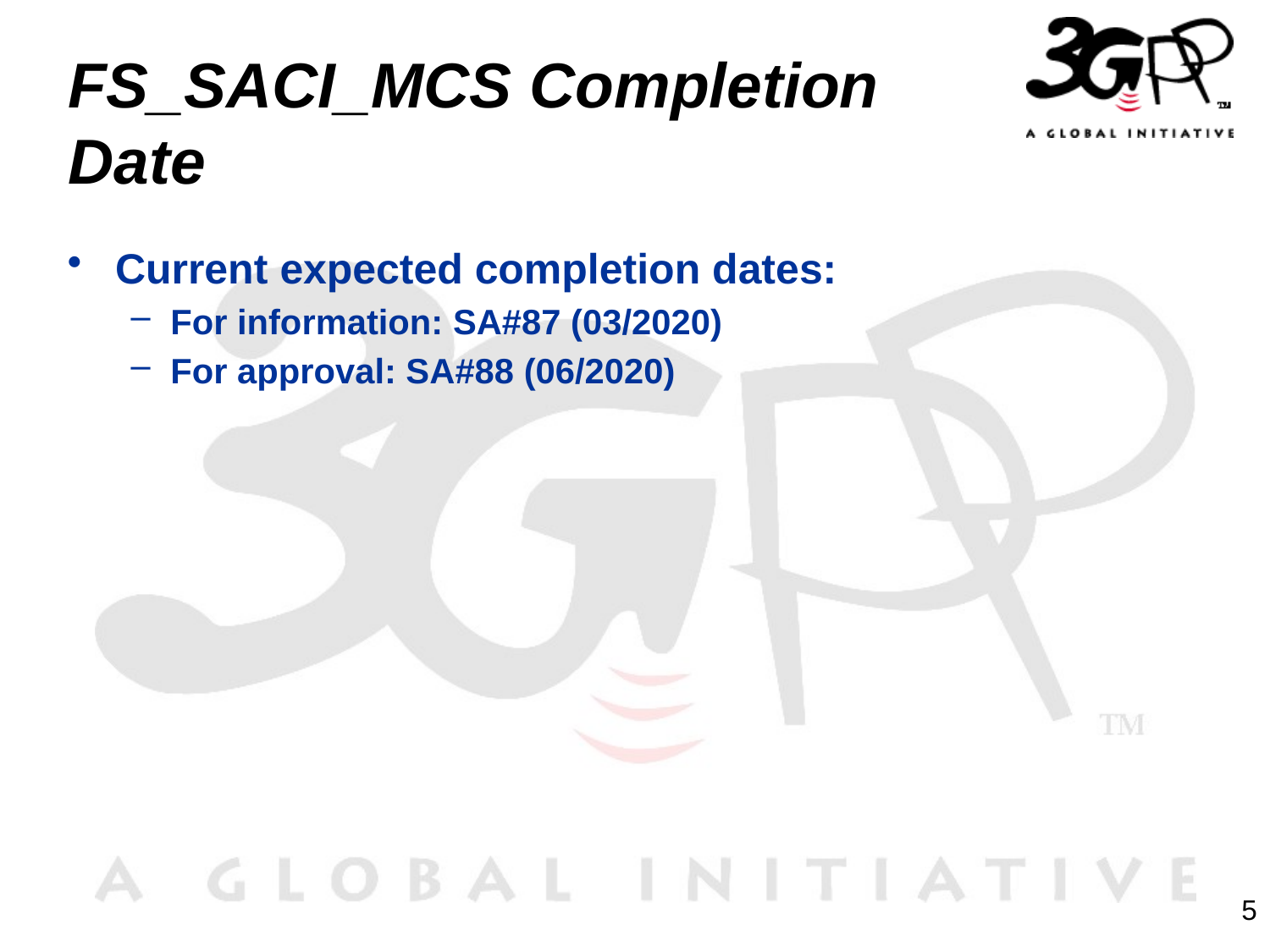

# FS_SACI_MCS Completion Date

Current expected completion dates:
For information: SA#87 (03/2020)
For approval: SA#88 (06/2020)
5